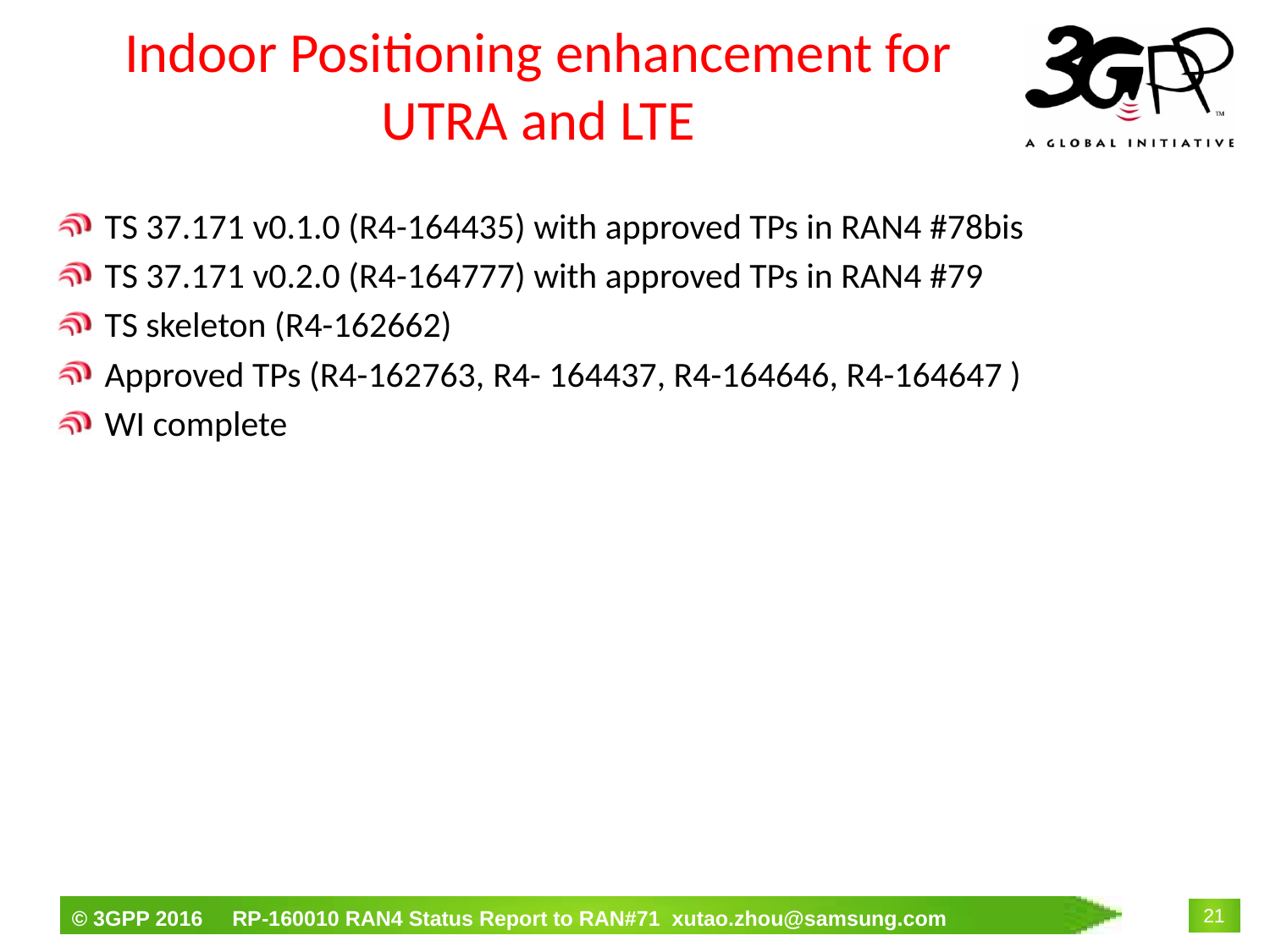

# Indoor Positioning enhancement for UTRA and LTE
TS 37.171 v0.1.0 (R4-164435) with approved TPs in RAN4 #78bis
TS 37.171 v0.2.0 (R4-164777) with approved TPs in RAN4 #79
TS skeleton (R4-162662)
Approved TPs (R4-162763, R4- 164437, R4-164646, R4-164647 )
WI complete